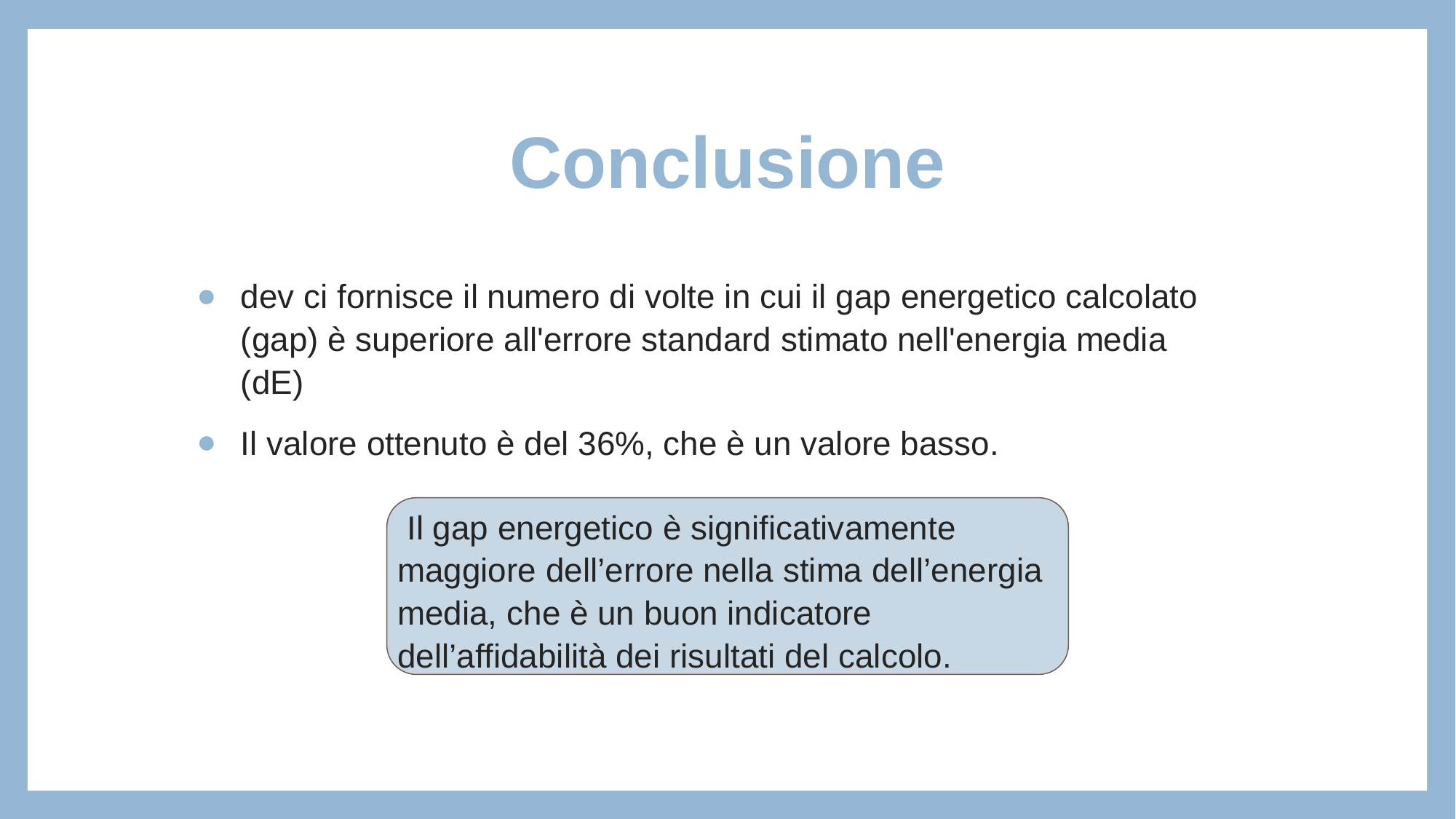

# Conclusione
dev ci fornisce il numero di volte in cui il gap energetico calcolato (gap) è superiore all'errore standard stimato nell'energia media (dE)
Il valore ottenuto è del 36%, che è un valore basso.
 Il gap energetico è significativamente maggiore dell’errore nella stima dell’energia media, che è un buon indicatore dell’affidabilità dei risultati del calcolo.